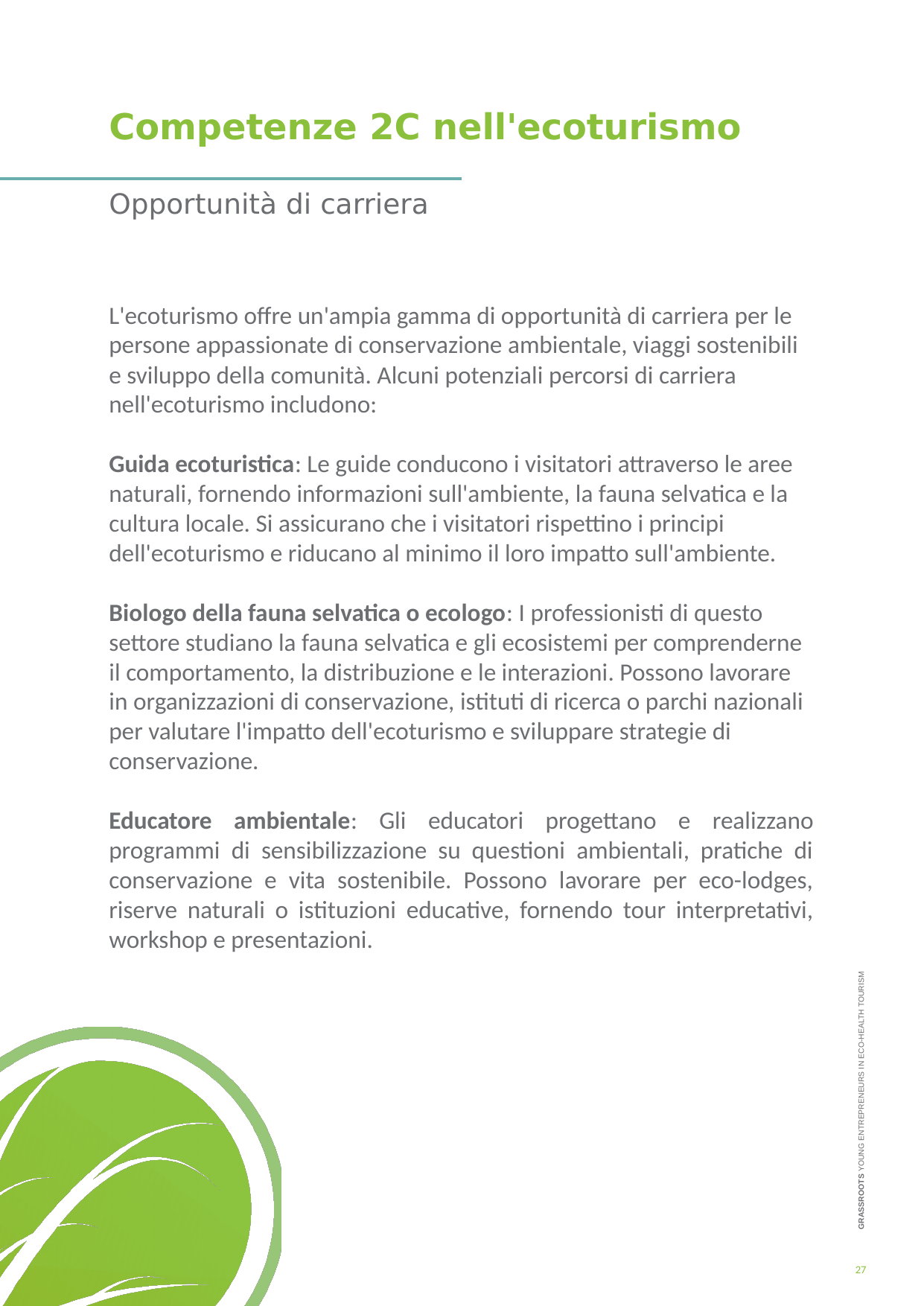

Competenze 2C nell'ecoturismo
Opportunità di carriera
L'ecoturismo offre un'ampia gamma di opportunità di carriera per le persone appassionate di conservazione ambientale, viaggi sostenibili e sviluppo della comunità. Alcuni potenziali percorsi di carriera nell'ecoturismo includono:
Guida ecoturistica: Le guide conducono i visitatori attraverso le aree naturali, fornendo informazioni sull'ambiente, la fauna selvatica e la cultura locale. Si assicurano che i visitatori rispettino i principi dell'ecoturismo e riducano al minimo il loro impatto sull'ambiente.

Biologo della fauna selvatica o ecologo: I professionisti di questo settore studiano la fauna selvatica e gli ecosistemi per comprenderne il comportamento, la distribuzione e le interazioni. Possono lavorare in organizzazioni di conservazione, istituti di ricerca o parchi nazionali per valutare l'impatto dell'ecoturismo e sviluppare strategie di conservazione.

Educatore ambientale: Gli educatori progettano e realizzano programmi di sensibilizzazione su questioni ambientali, pratiche di conservazione e vita sostenibile. Possono lavorare per eco-lodges, riserve naturali o istituzioni educative, fornendo tour interpretativi, workshop e presentazioni.
27